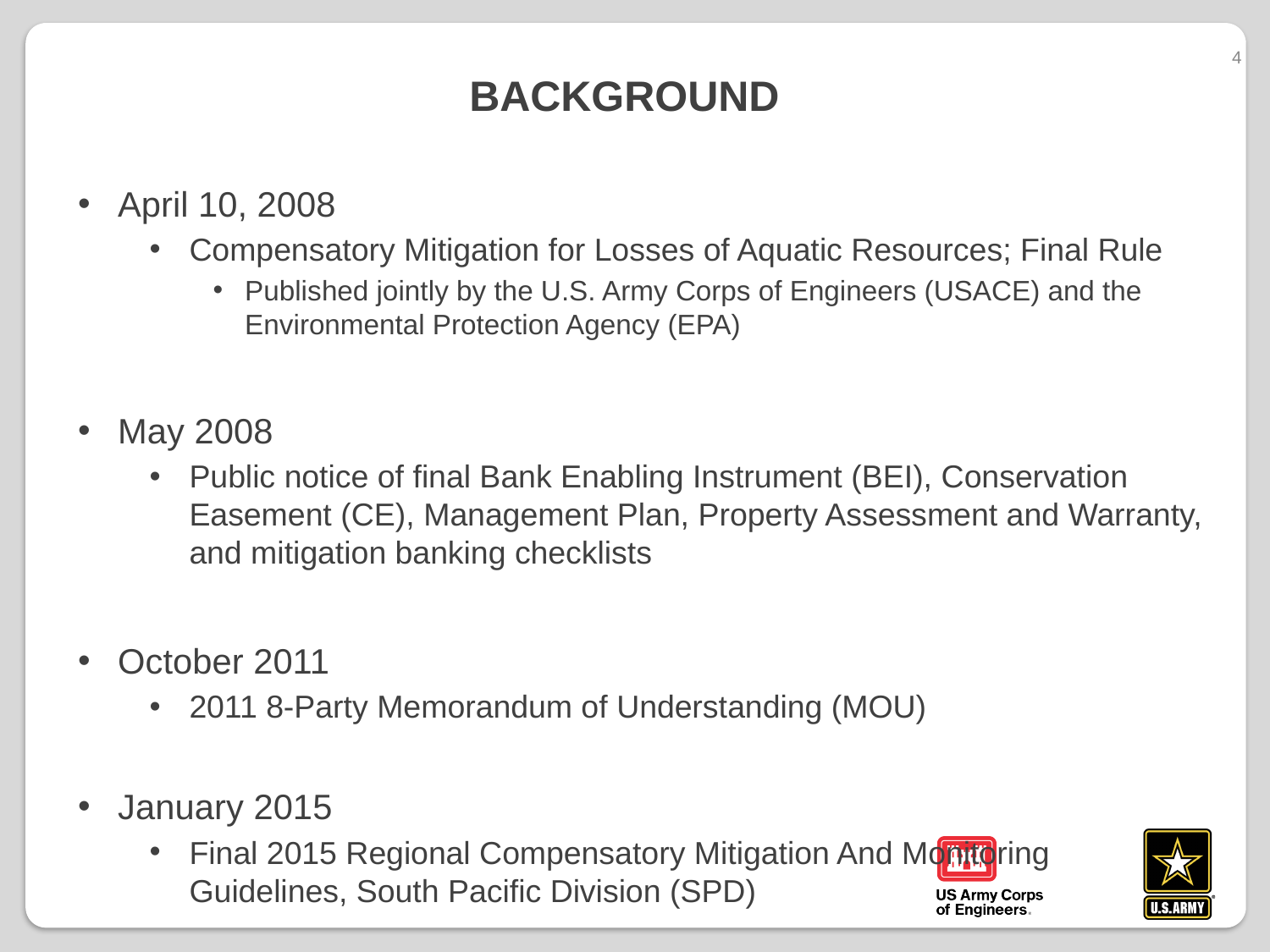

4
# Background
April 10, 2008
Compensatory Mitigation for Losses of Aquatic Resources; Final Rule
Published jointly by the U.S. Army Corps of Engineers (USACE) and the Environmental Protection Agency (EPA)

May 2008
Public notice of final Bank Enabling Instrument (BEI), Conservation Easement (CE), Management Plan, Property Assessment and Warranty, and mitigation banking checklists

October 2011
2011 8-Party Memorandum of Understanding (MOU)

January 2015
Final 2015 Regional Compensatory Mitigation And Monitoring Guidelines, South Pacific Division (SPD)